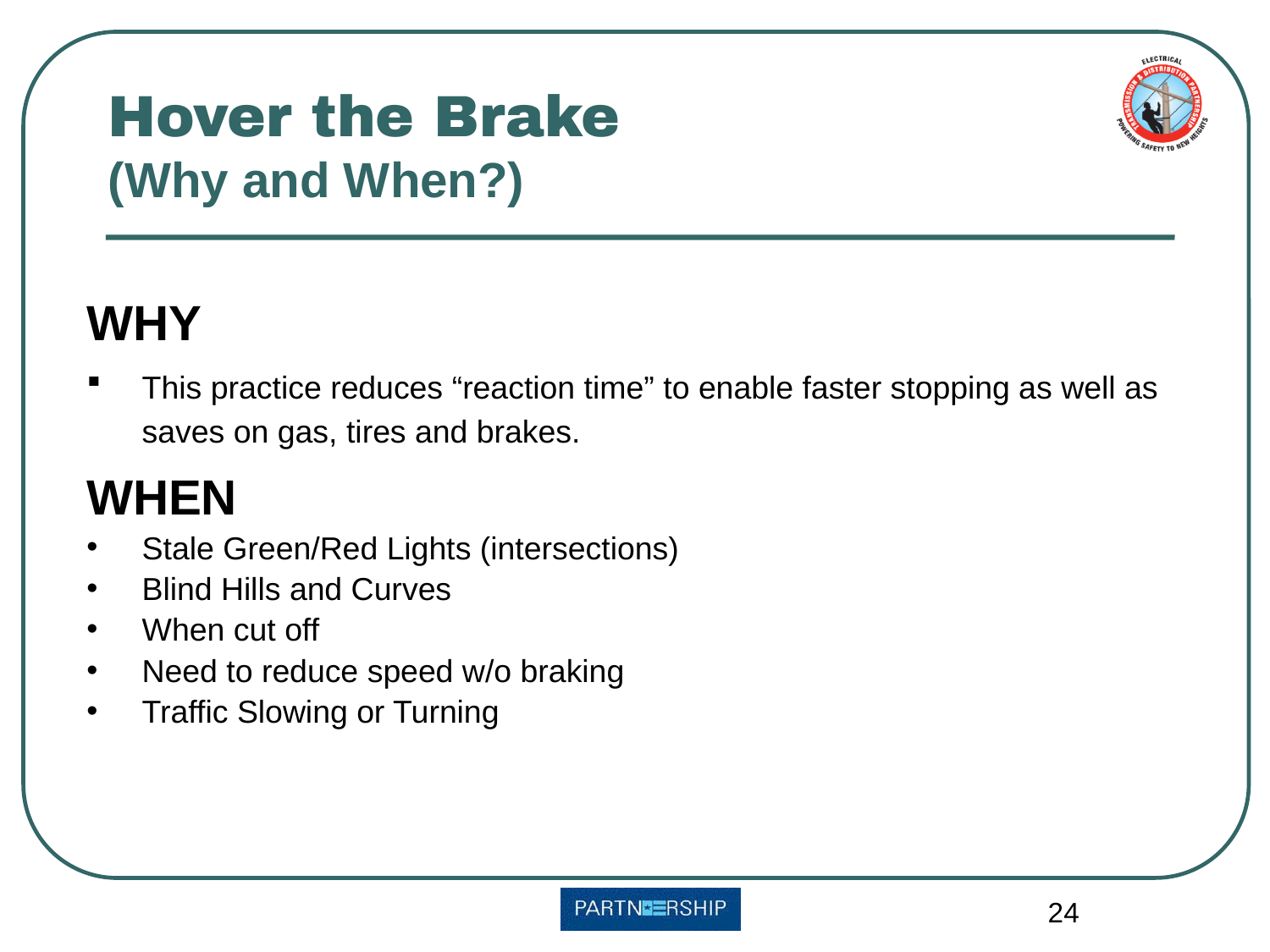

# Hover the Brake (Why and When?)

WHY
This practice reduces “reaction time” to enable faster stopping as well as saves on gas, tires and brakes.
WHEN
Stale Green/Red Lights (intersections)
Blind Hills and Curves
When cut off
Need to reduce speed w/o braking
Traffic Slowing or Turning

24